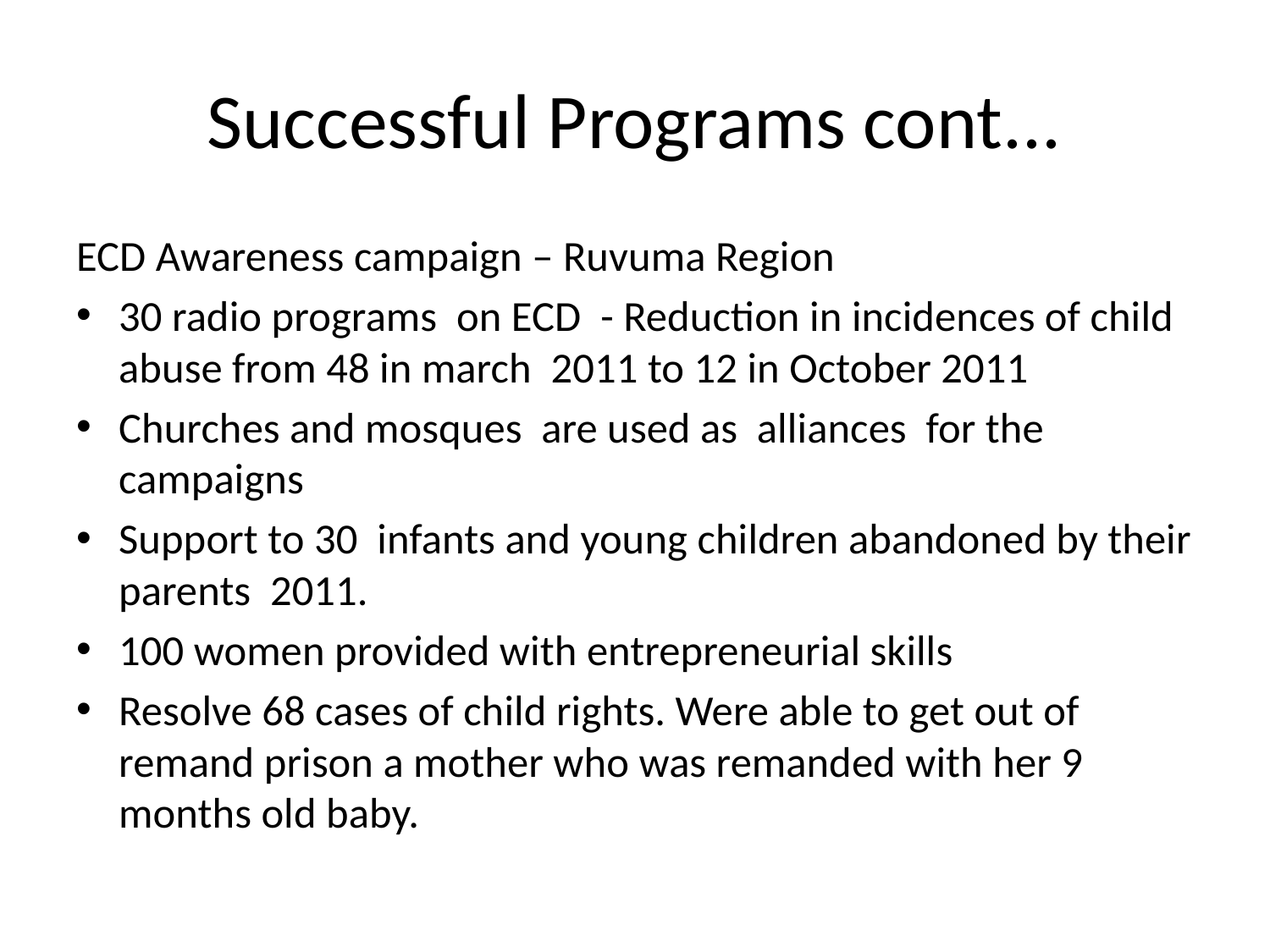

# Successful Programs cont...
ECD Awareness campaign – Ruvuma Region
30 radio programs  on ECD  - Reduction in incidences of child abuse from 48 in march  2011 to 12 in October 2011
Churches and mosques  are used as  alliances  for the campaigns
Support to 30  infants and young children abandoned by their parents  2011.
100 women provided with entrepreneurial skills
Resolve 68 cases of child rights. Were able to get out of remand prison a mother who was remanded with her 9 months old baby.